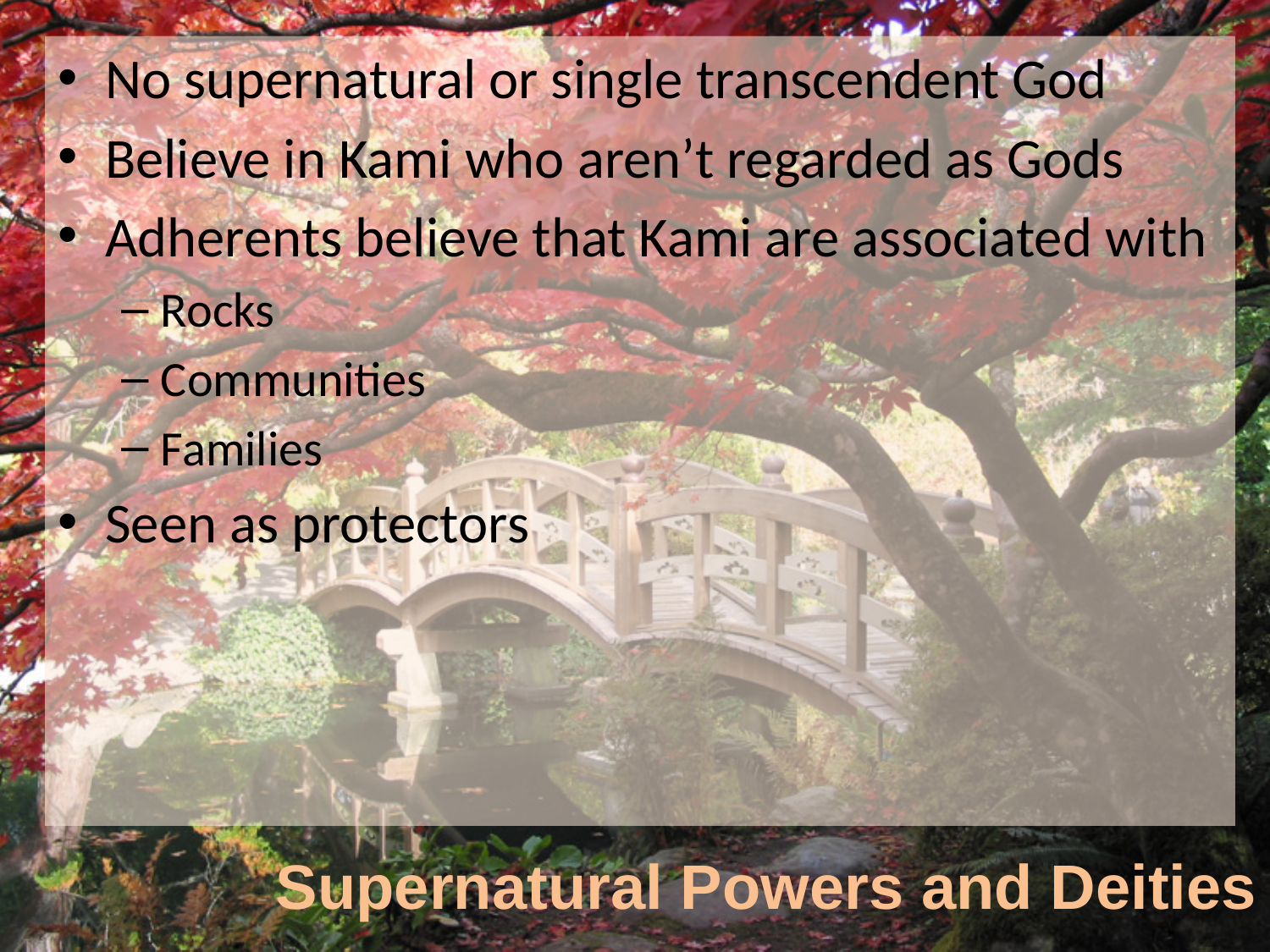

No supernatural or single transcendent God
Believe in Kami who aren’t regarded as Gods
Adherents believe that Kami are associated with
Rocks
Communities
Families
Seen as protectors
# Supernatural Powers and Deities